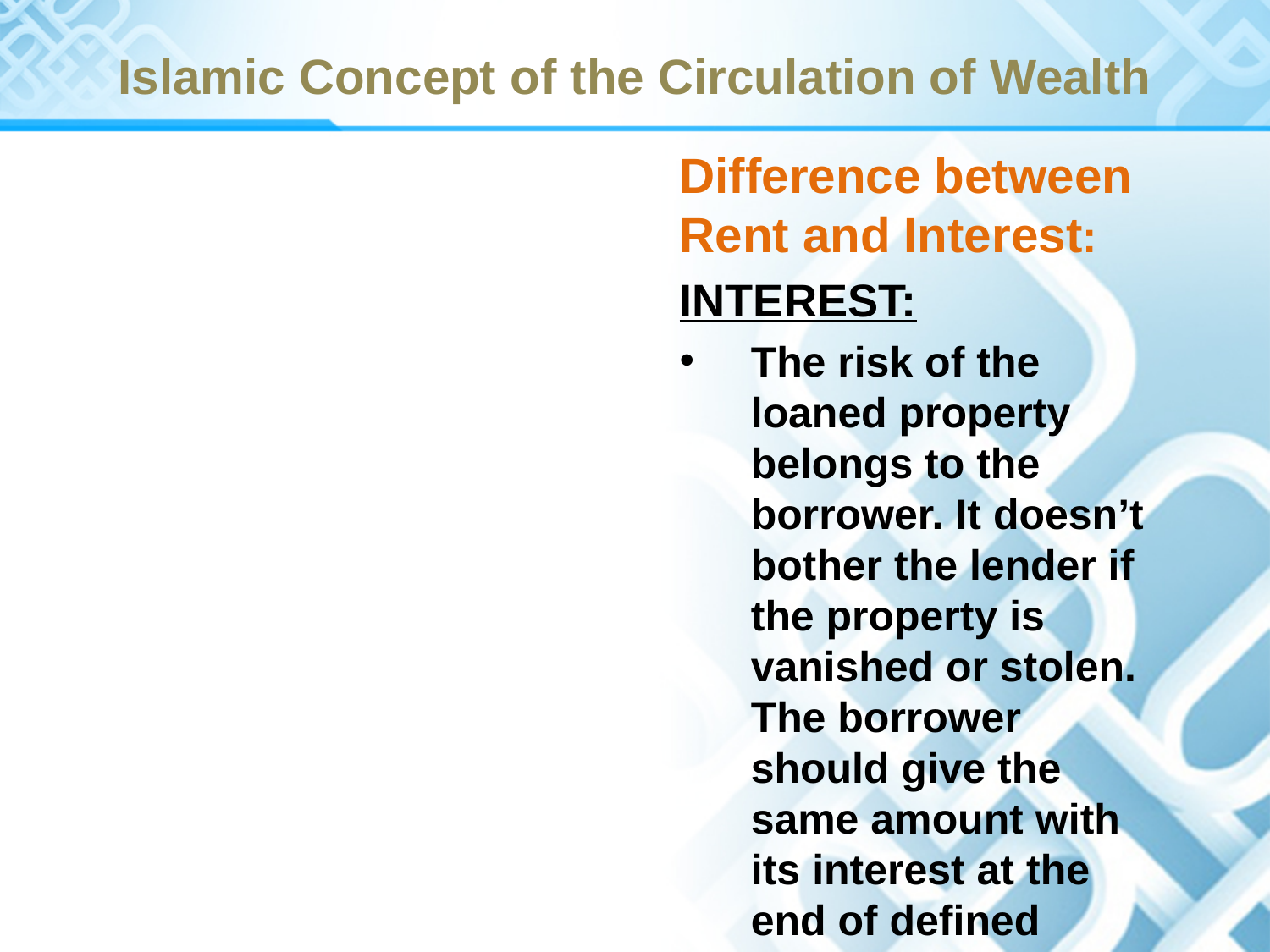

# Islamic Concept of the Circulation of Wealth
Difference between Rent and Interest:
INTEREST:
The risk of the loaned property belongs to the borrower. It doesn’t bother the lender if the property is vanished or stolen. The borrower should give the same amount with its interest at the end of defined period.